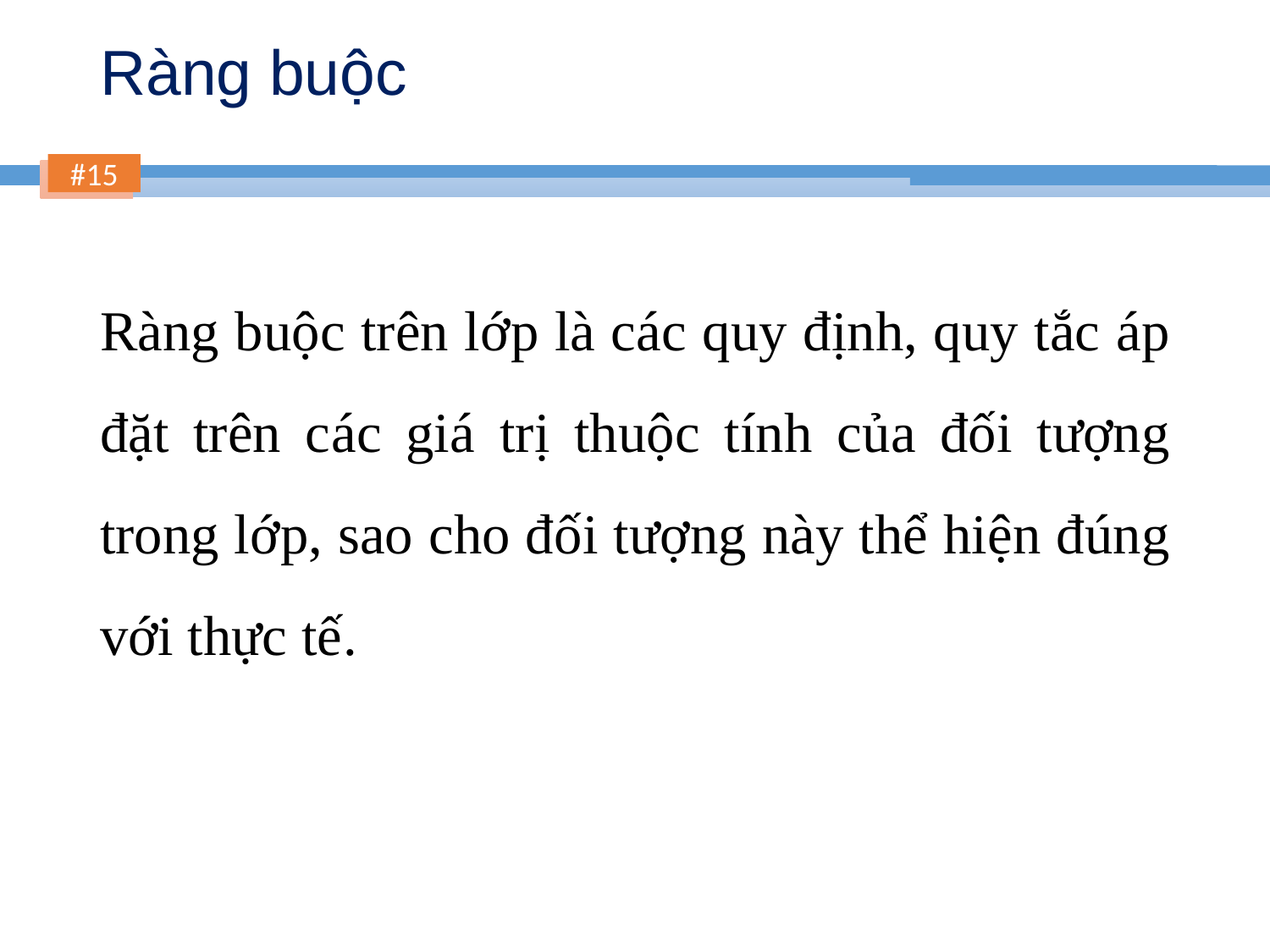

# Ràng buộc
Ràng buộc trên lớp là các quy định, quy tắc áp đặt trên các giá trị thuộc tính của đối tượng trong lớp, sao cho đối tượng này thể hiện đúng với thực tế.
15